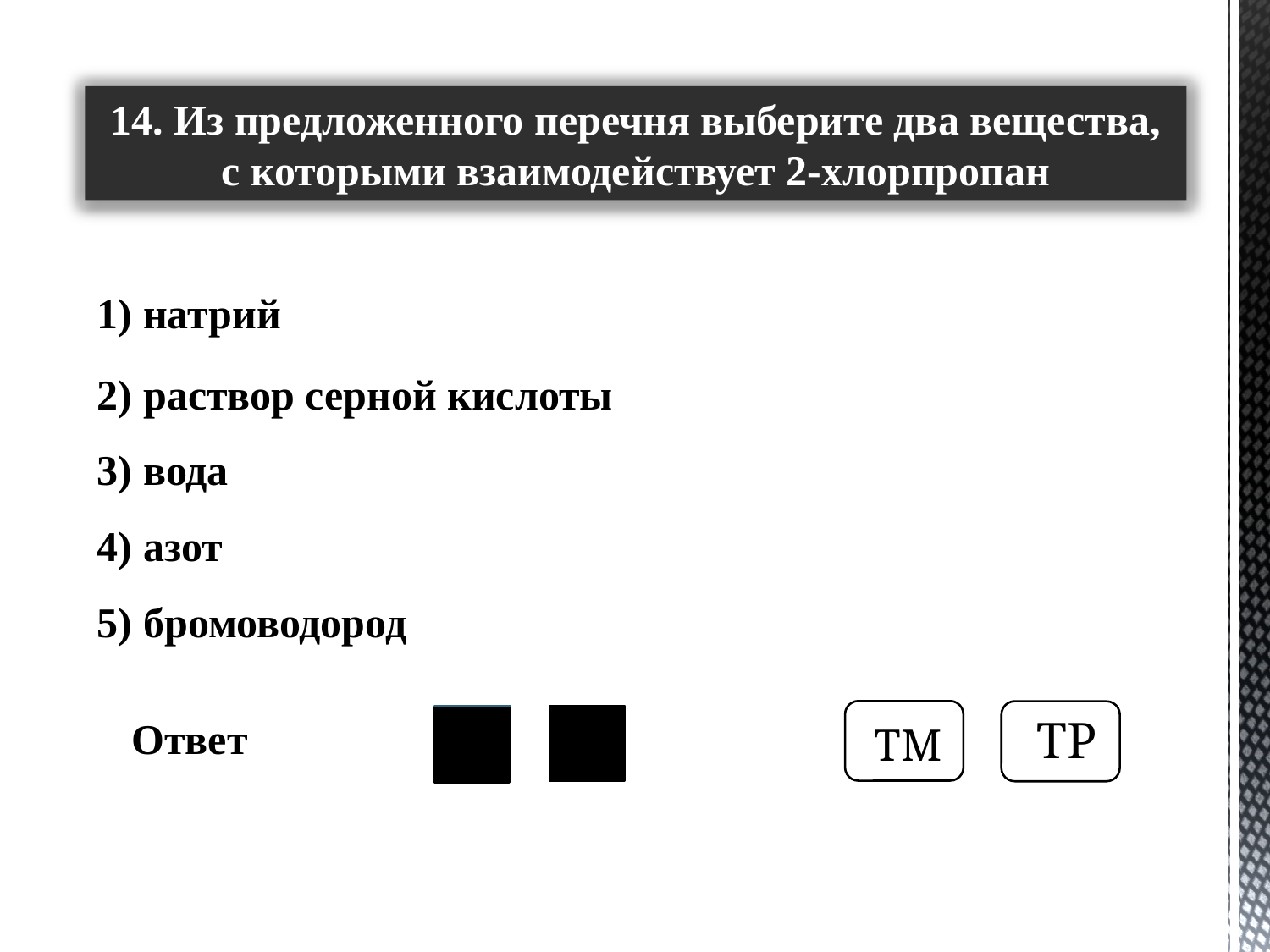

14. Из предложенного перечня выберите два вещества, с которыми взаимодействует 2-хлорпропан
1) натрий

2) раствор серной кислоты
3) вода
4) азот
5) бромоводород
ТМ
ТР
   Ответ
1

3